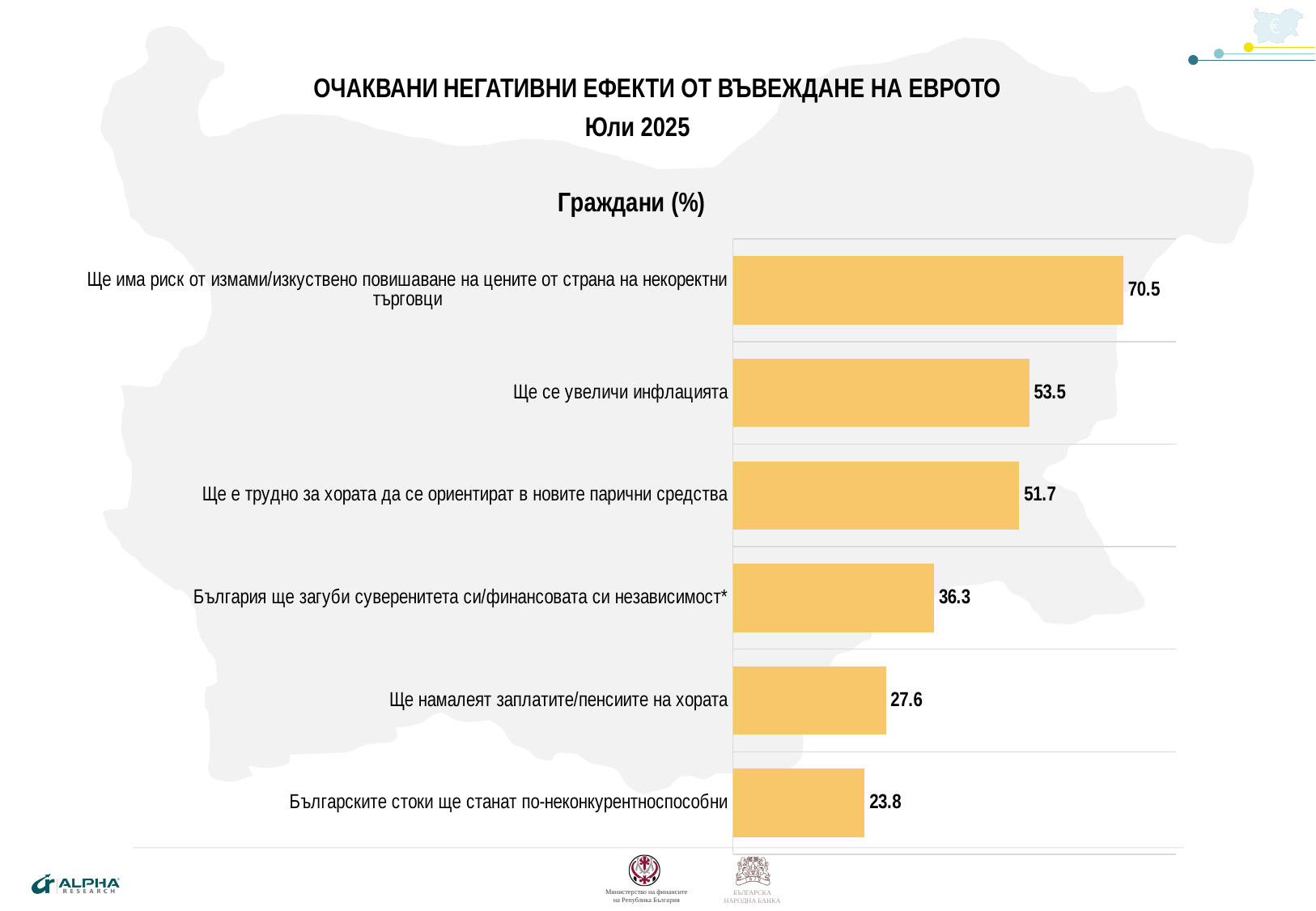

Очаквани негативни ефекти от въвеждане на еврото
Юли 2025

### Chart: Граждани (%)

| Category | Граждани |
|---|---|
| Ще има риск от измами/изкуствено повишаване на цените от страна на некоректни търговци | 70.5 |
| Ще се увеличи инфлацията | 53.5 |
| Ще е трудно за хората да се ориентират в новите парични средства | 51.7 |
| България ще загуби суверенитета си/финансовата си независимост* | 36.3 |
| Ще намалеят заплатите/пенсиите на хората | 27.6 |
| Българските стоки ще станат по-неконкурентноспособни | 23.8 |